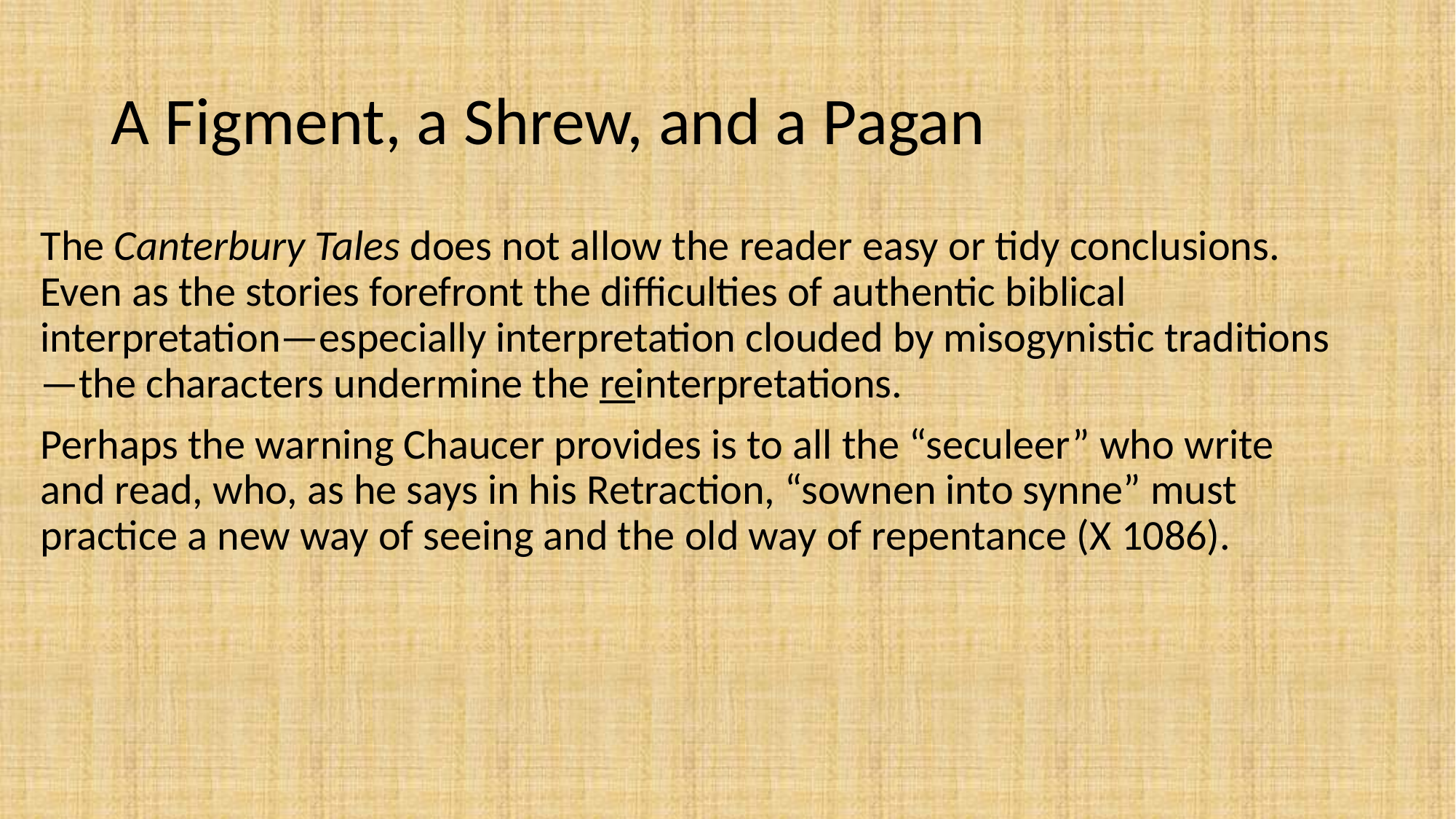

# A Figment, a Shrew, and a Pagan
The Canterbury Tales does not allow the reader easy or tidy conclusions. Even as the stories forefront the difficulties of authentic biblical interpretation—especially interpretation clouded by misogynistic traditions—the characters undermine the reinterpretations.
Perhaps the warning Chaucer provides is to all the “seculeer” who write and read, who, as he says in his Retraction, “sownen into synne” must practice a new way of seeing and the old way of repentance (X 1086).